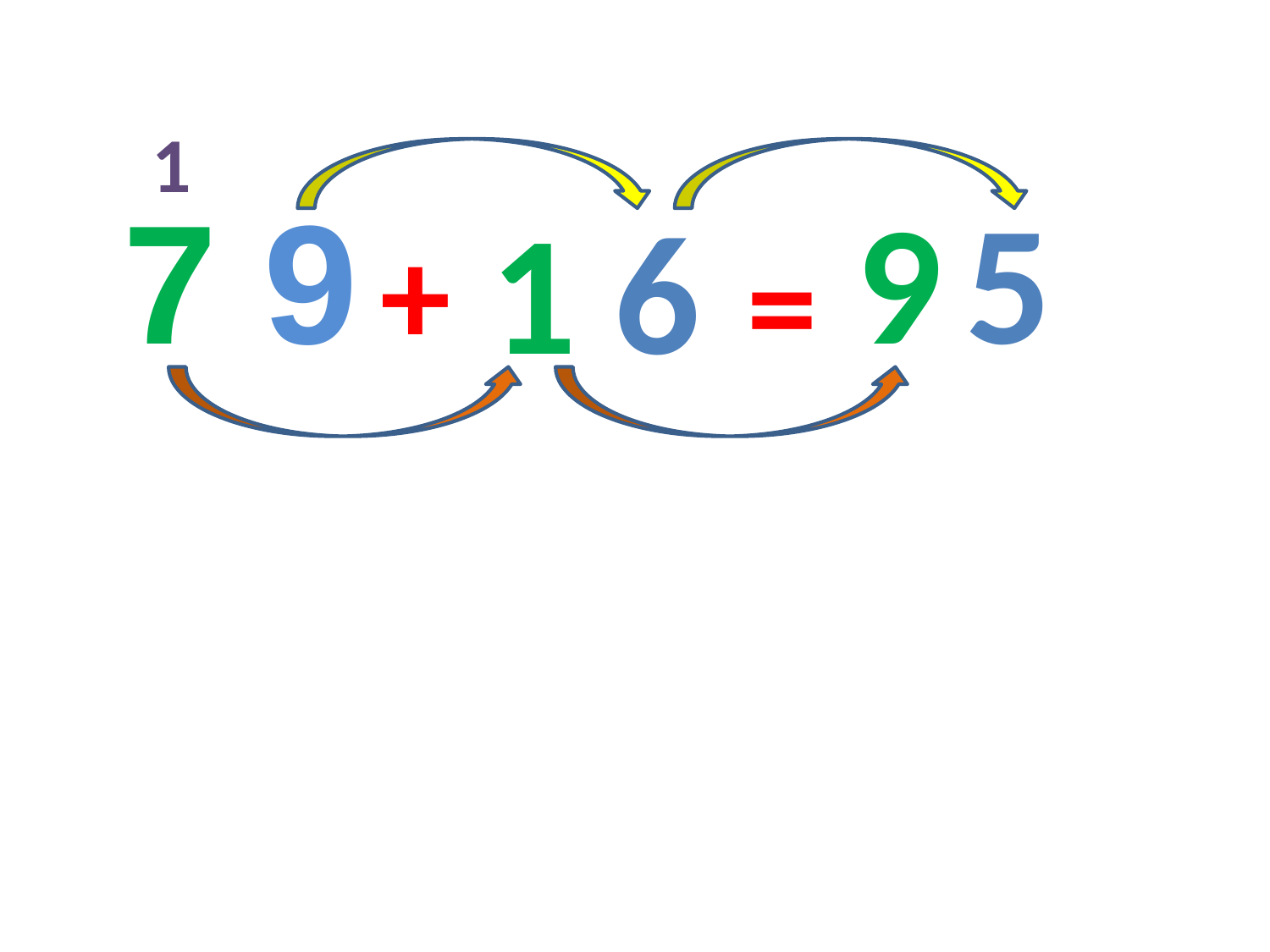

1

7 9
9
5
1 6
+
=